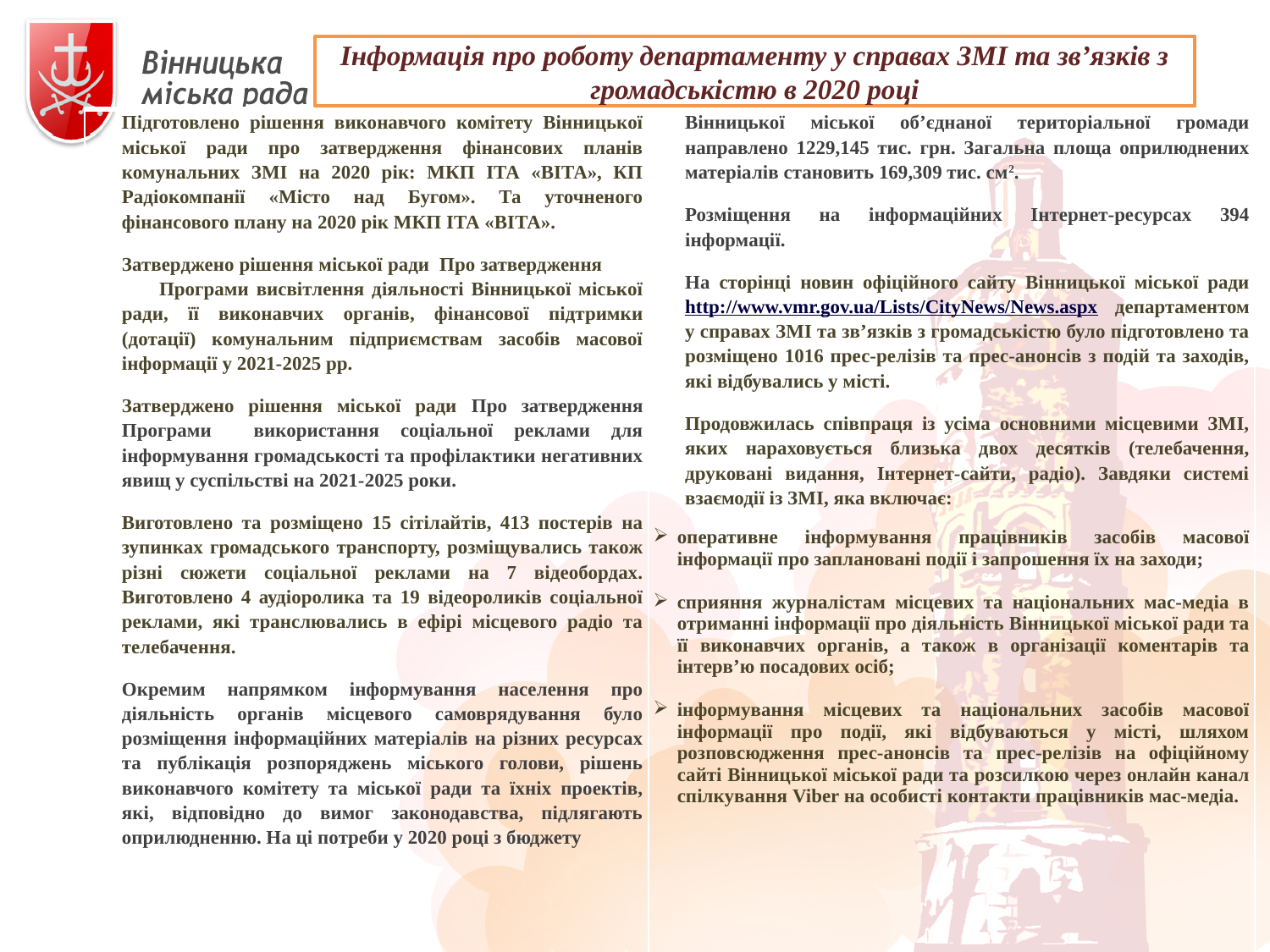

Інформація про роботу департаменту у справах ЗМІ та зв’язків з громадськістю в 2020 році
| Підготовлено рішення виконавчого комітету Вінницької міської ради про затвердження фінансових планів комунальних ЗМІ на 2020 рік: МКП ІТА «ВІТА», КП Радіокомпанії «Місто над Бугом». Та уточненого фінансового плану на 2020 рік МКП ІТА «ВІТА». Затверджено рішення міської ради Про затвердження Програми висвітлення діяльності Вінницької міської ради, її виконавчих органів, фінансової підтримки (дотації) комунальним підприємствам засобів масової інформації у 2021-2025 рр. Затверджено рішення міської ради Про затвердження Програми використання соціальної реклами для інформування громадськості та профілактики негативних явищ у суспільстві на 2021-2025 роки. Виготовлено та розміщено 15 сітілайтів, 413 постерів на зупинках громадського транспорту, розміщувались також різні сюжети соціальної реклами на 7 відеобордах. Виготовлено 4 аудіоролика та 19 відеороликів соціальної реклами, які транслювались в ефірі місцевого радіо та телебачення. Окремим напрямком інформування населення про діяльність органів місцевого самоврядування було розміщення інформаційних матеріалів на різних ресурсах та публікація розпоряджень міського голови, рішень виконавчого комітету та міської ради та їхніх проектів, які, відповідно до вимог законодавства, підлягають оприлюдненню. На ці потреби у 2020 році з бюджету | Вінницької міської об’єднаної територіальної громади направлено 1229,145 тис. грн. Загальна площа оприлюднених матеріалів становить 169,309 тис. см2. Розміщення на інформаційних Інтернет-ресурсах 394 інформації. На сторінці новин офіційного сайту Вінницької міської ради http://www.vmr.gov.ua/Lists/CityNews/News.aspx департаментом у справах ЗМІ та зв’язків з громадськістю було підготовлено та розміщено 1016 прес-релізів та прес-анонсів з подій та заходів, які відбувались у місті. Продовжилась співпраця із усіма основними місцевими ЗМІ, яких нараховується близька двох десятків (телебачення, друковані видання, Інтернет-сайти, радіо). Завдяки системі взаємодії із ЗМІ, яка включає: оперативне інформування працівників засобів масової інформації про заплановані події і запрошення їх на заходи; сприяння журналістам місцевих та національних мас-медіа в отриманні інформації про діяльність Вінницької міської ради та її виконавчих органів, а також в організації коментарів та інтерв’ю посадових осіб; інформування місцевих та національних засобів масової інформації про події, які відбуваються у місті, шляхом розповсюдження прес-анонсів та прес-релізів на офіційному сайті Вінницької міської ради та розсилкою через онлайн канал спілкування Viber на особисті контакти працівників мас-медіа. |
| --- | --- |